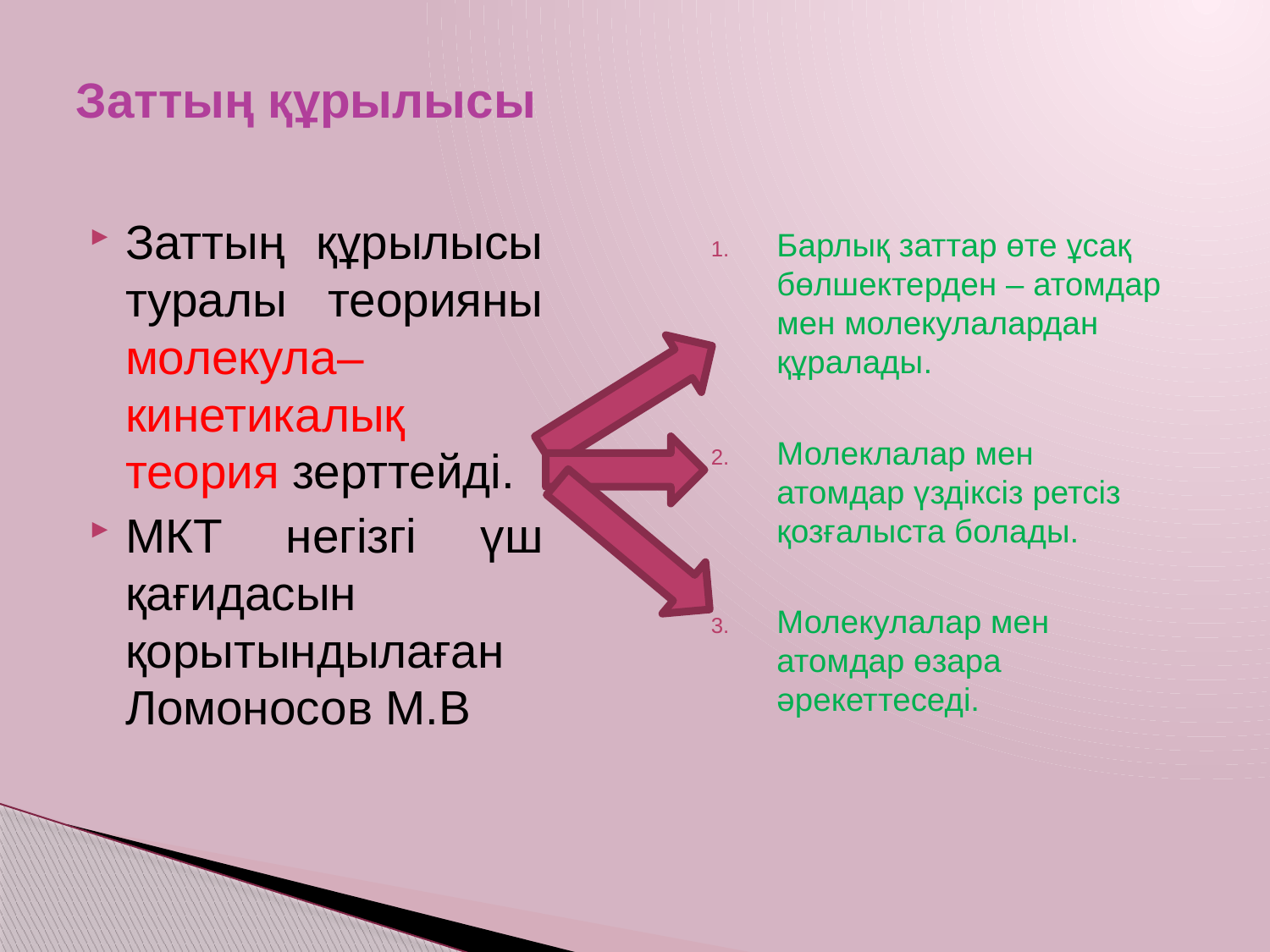

# Заттың құрылысы
Заттың құрылысы туралы теорияны молекула–кинетикалық теория зерттейді.
МКТ негізгі үш қағидасын қорытындылаған Ломоносов М.В
Барлық заттар өте ұсақ бөлшектерден – атомдар мен молекулалардан құралады.

Молеклалар мен атомдар үздіксіз ретсіз қозғалыста болады.

Молекулалар мен атомдар өзара әрекеттеседі.